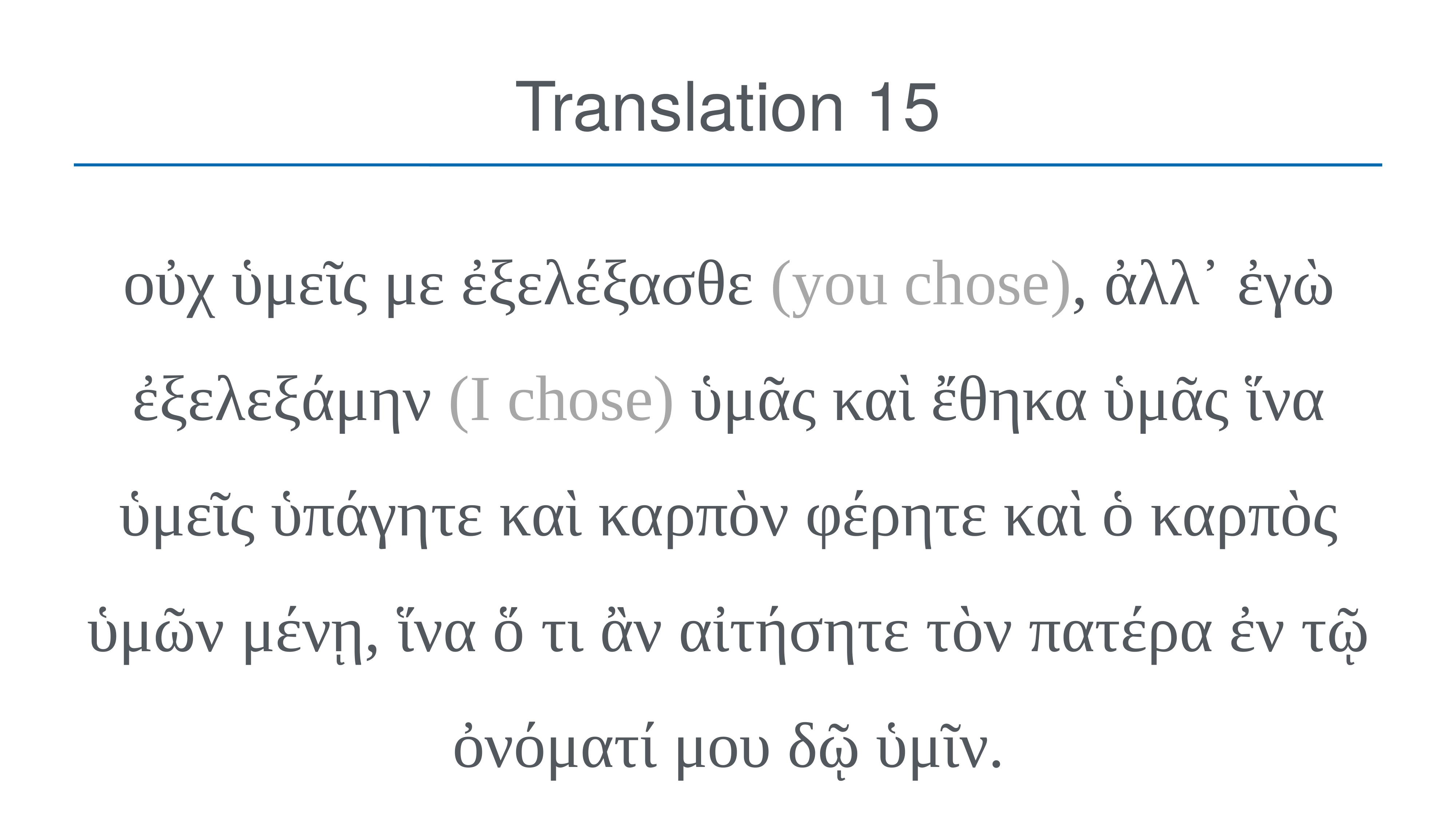

# Translation 15
οὐχ ὑμεῖς με ἐξελέξασθε (you chose), ἀλλ᾽ ἐγὼ ἐξελεξάμην (I chose) ὑμᾶς καὶ ἔθηκα ὑμᾶς ἵνα ὑμεῖς ὑπάγητε καὶ καρπὸν φέρητε καὶ ὁ καρπὸς ὑμῶν μένῃ, ἵνα ὅ τι ἂν αἰτήσητε τὸν πατέρα ἐν τῷ ὀνόματί μου δῷ ὑμῖν.